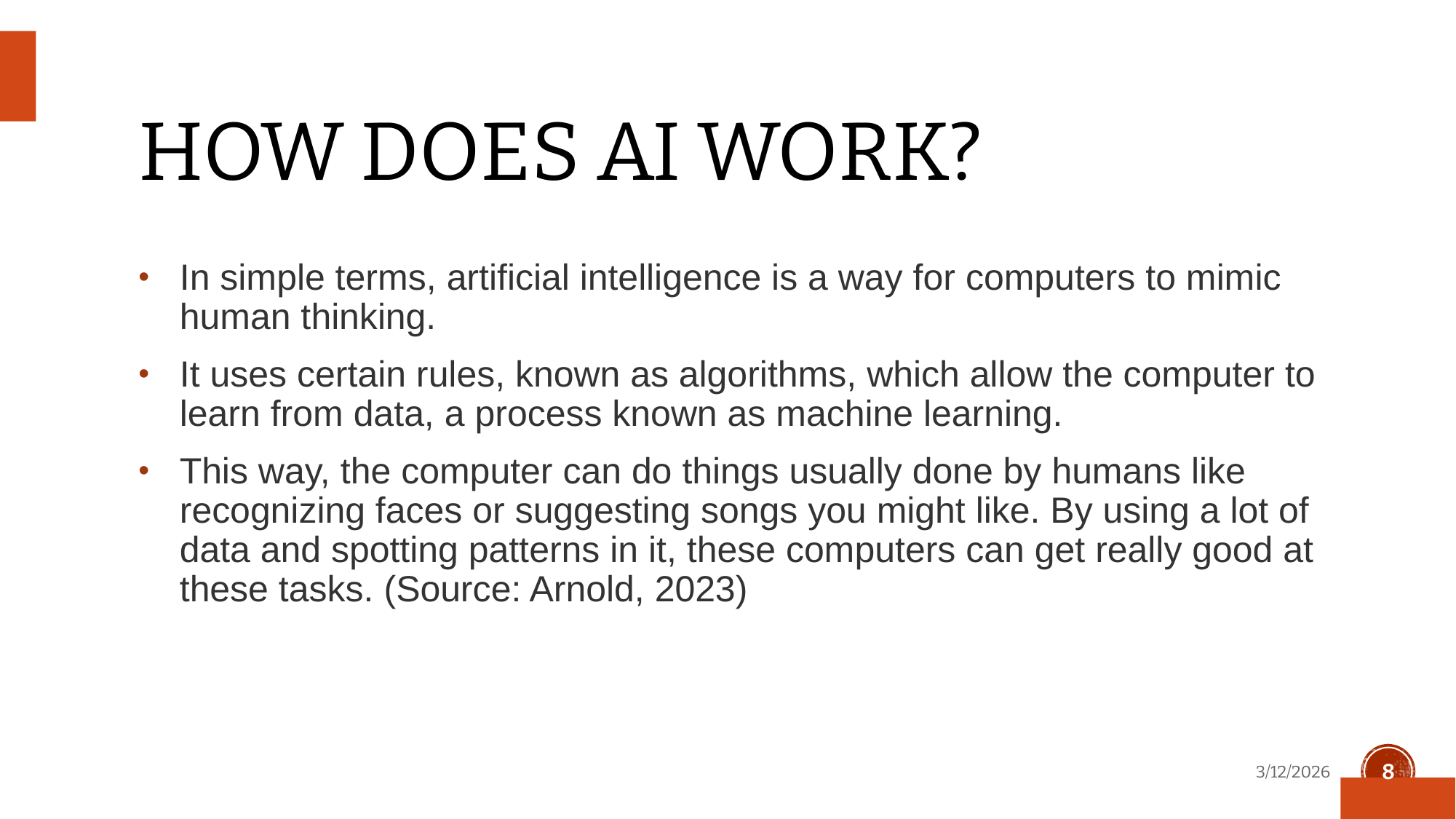

# How does AI work?
In simple terms, artificial intelligence is a way for computers to mimic human thinking.
It uses certain rules, known as algorithms, which allow the computer to learn from data, a process known as machine learning.
This way, the computer can do things usually done by humans like recognizing faces or suggesting songs you might like. By using a lot of data and spotting patterns in it, these computers can get really good at these tasks. (Source: Arnold, 2023)

3/12/2026
8